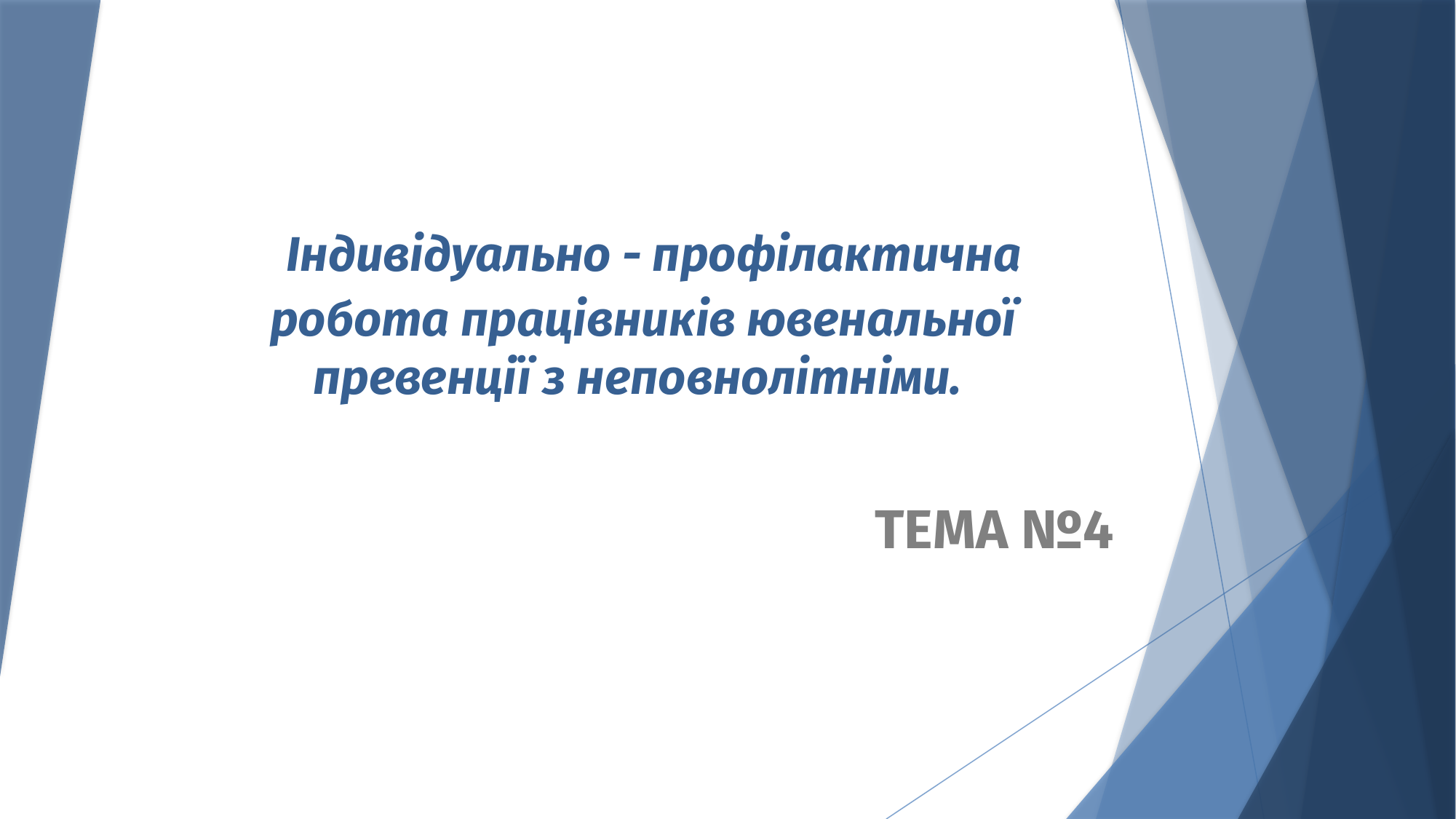

# Індивідуально - профілактична робота працівників ювенальної превенції з неповнолітніми.
ТЕМА №4